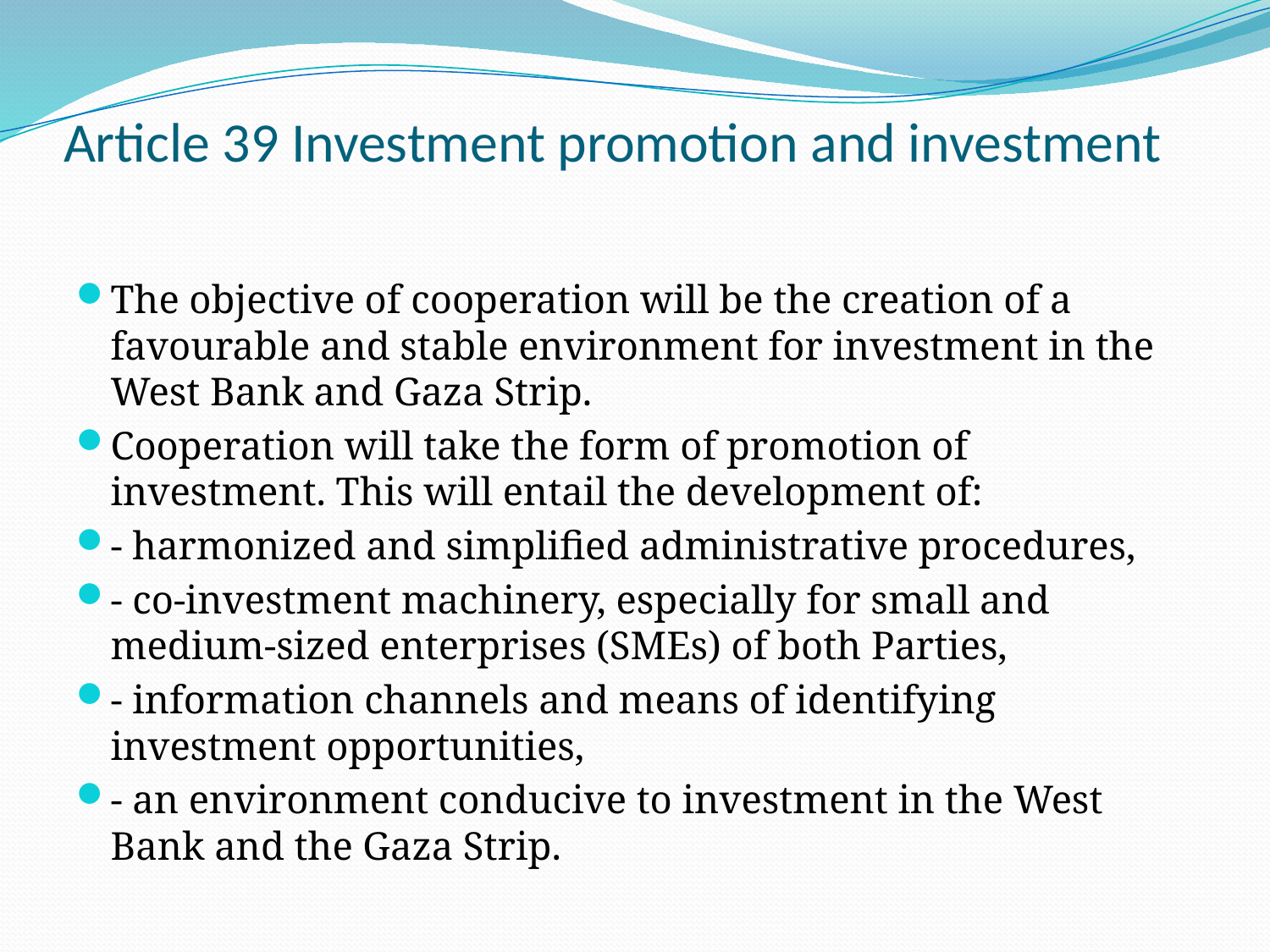

# Article 39 Investment promotion and investment
The objective of cooperation will be the creation of a favourable and stable environment for investment in the West Bank and Gaza Strip.
Cooperation will take the form of promotion of investment. This will entail the development of:
- harmonized and simplified administrative procedures,
- co-investment machinery, especially for small and medium-sized enterprises (SMEs) of both Parties,
- information channels and means of identifying investment opportunities,
- an environment conducive to investment in the West Bank and the Gaza Strip.